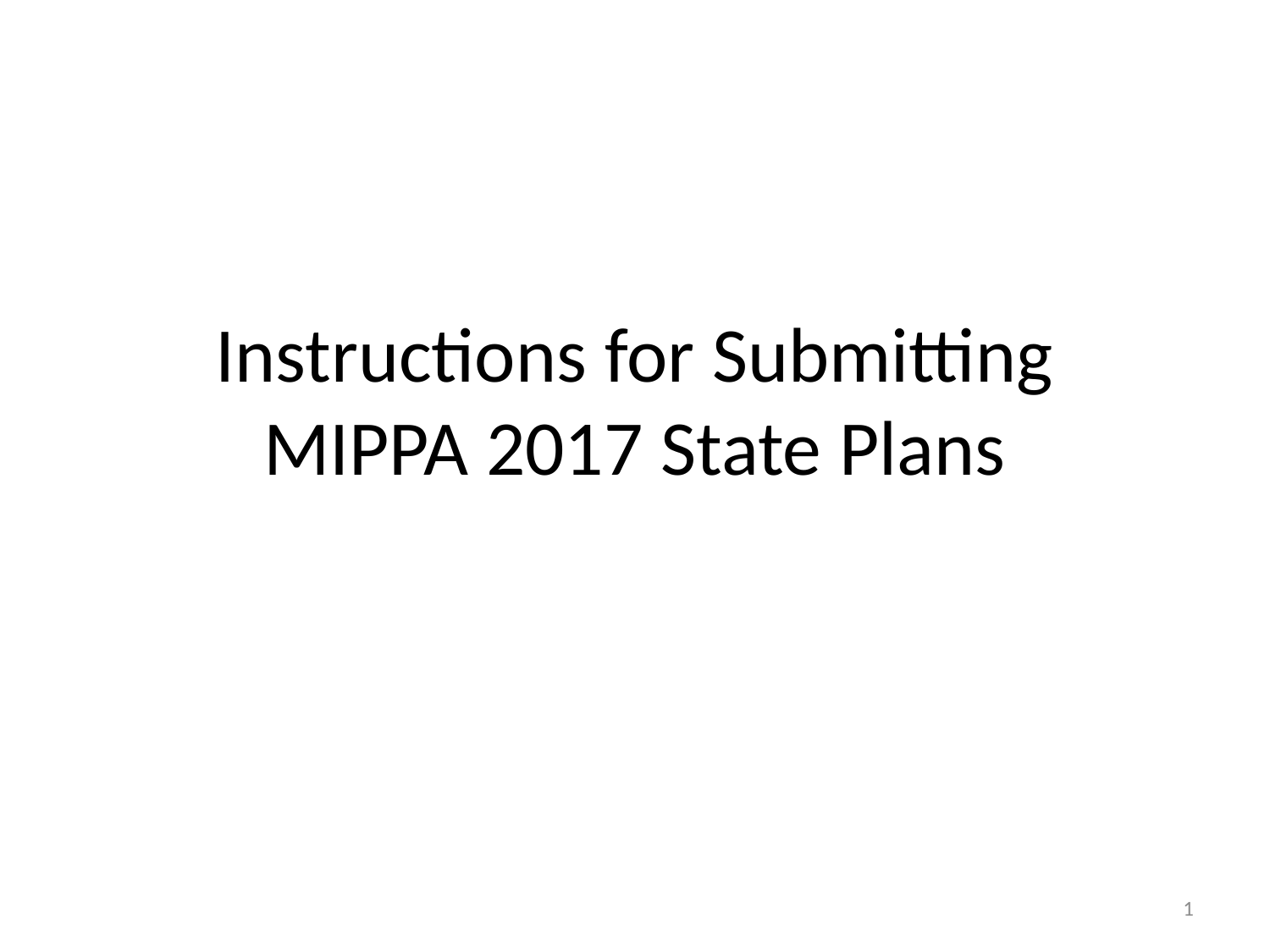

# Instructions for Submitting MIPPA 2017 State Plans
1